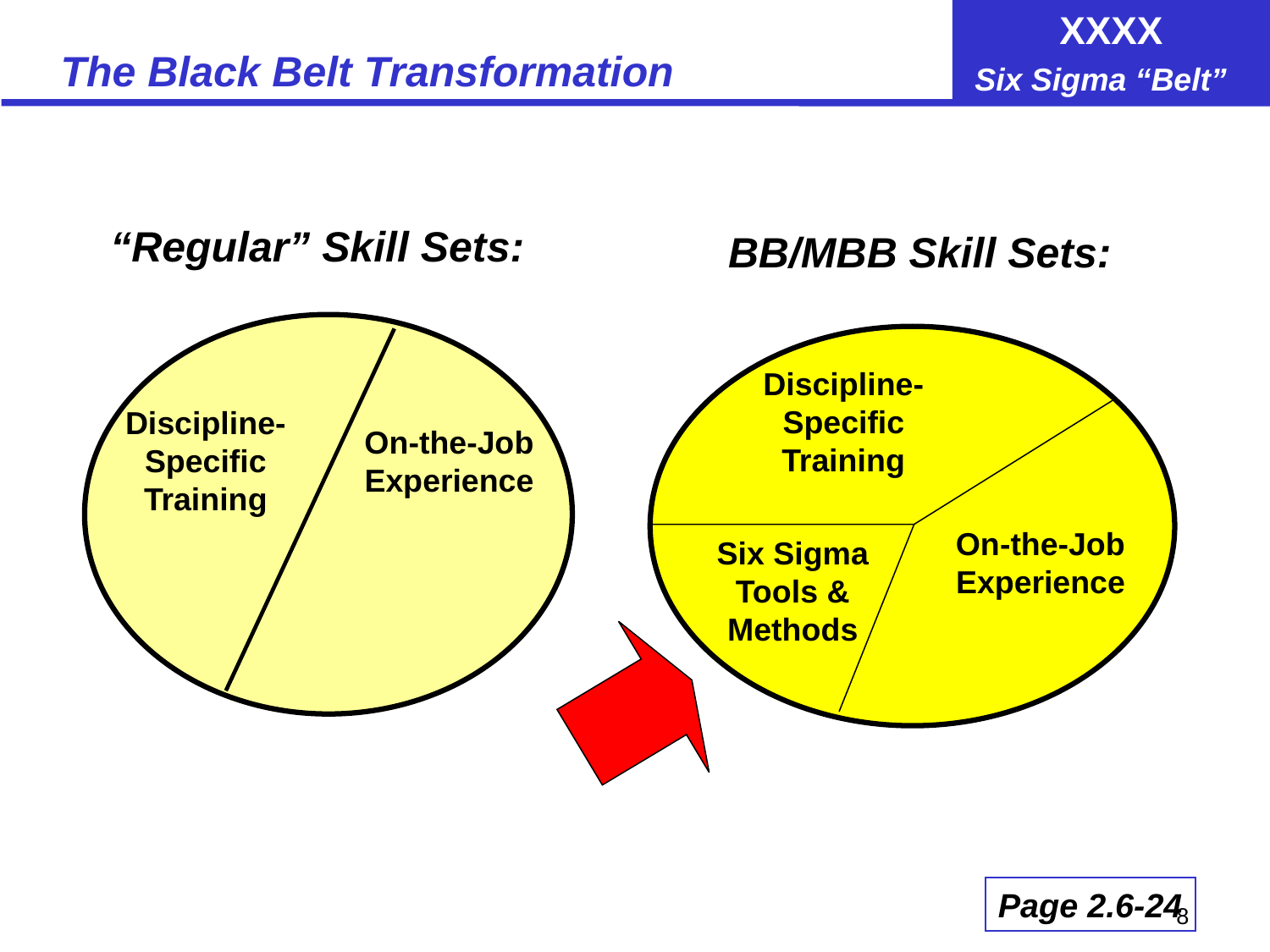

# The Black Belt Transformation
“Regular” Skill Sets:
BB/MBB Skill Sets:

Discipline-
Specific
Training
On-the-Job
Experience

Discipline-
Specific
Training

On-the-Job
Experience

Six Sigma
Tools &
Methods

Page 2.6-24